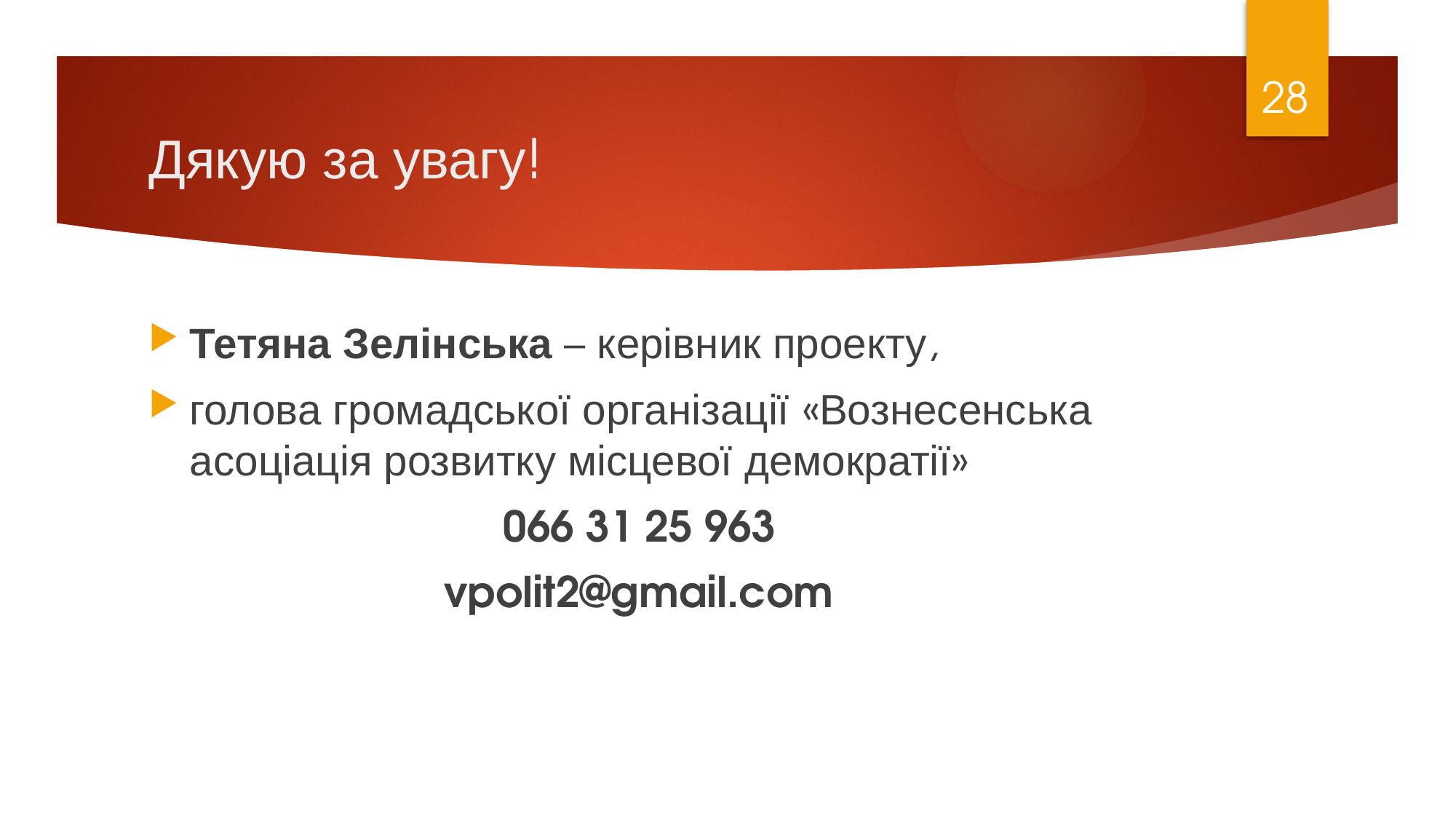

28
# Дякую за увагу!
Тетяна Зелінська – керівник проекту,
голова громадської організації «Вознесенська асоціація розвитку місцевої демократії»
                              066 31 25 963
                         vpolit2@gmail.com